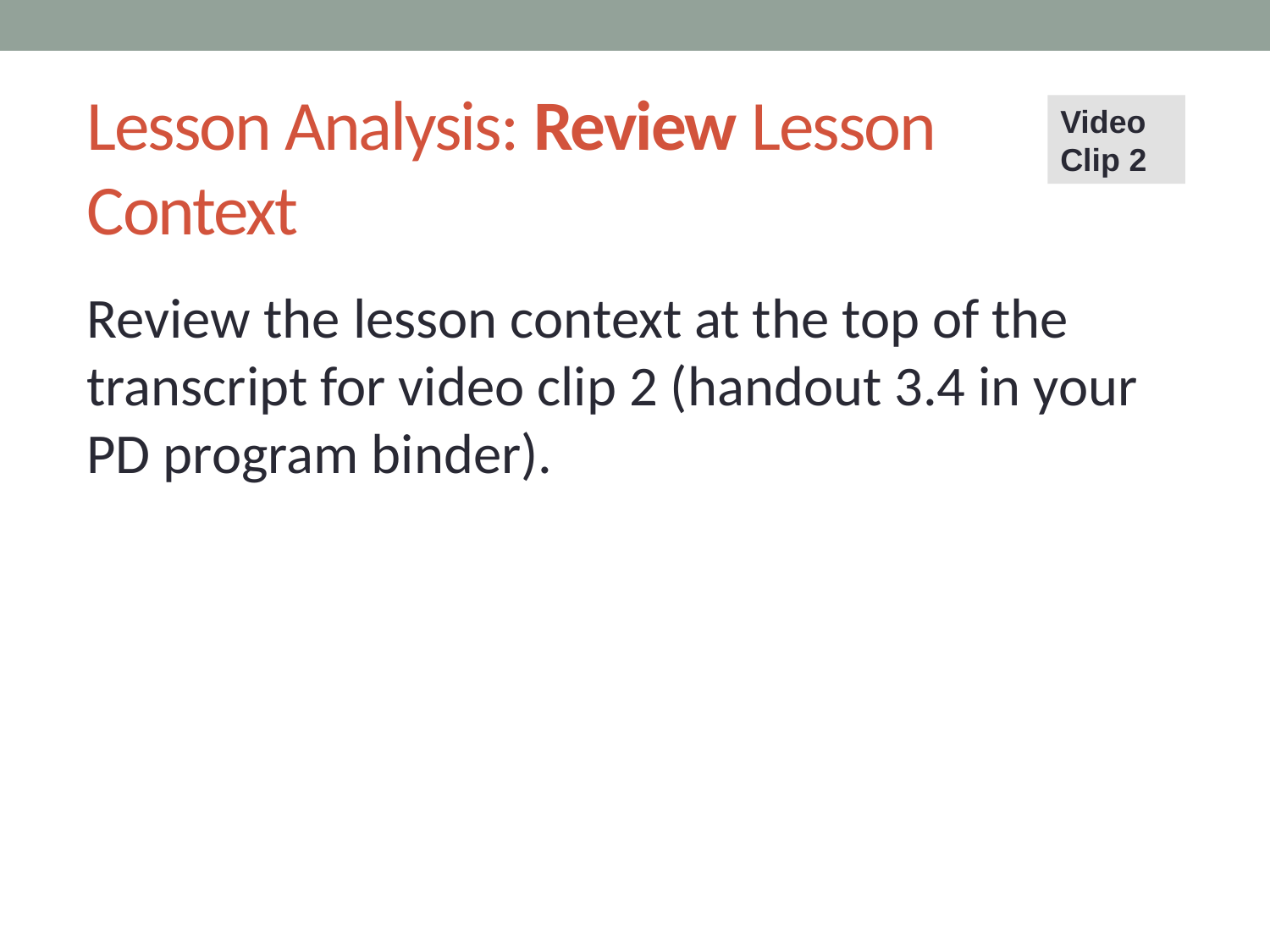

# Lesson Analysis: Review Lesson Context
Video Clip 2
Review the lesson context at the top of the transcript for video clip 2 (handout 3.4 in your PD program binder).